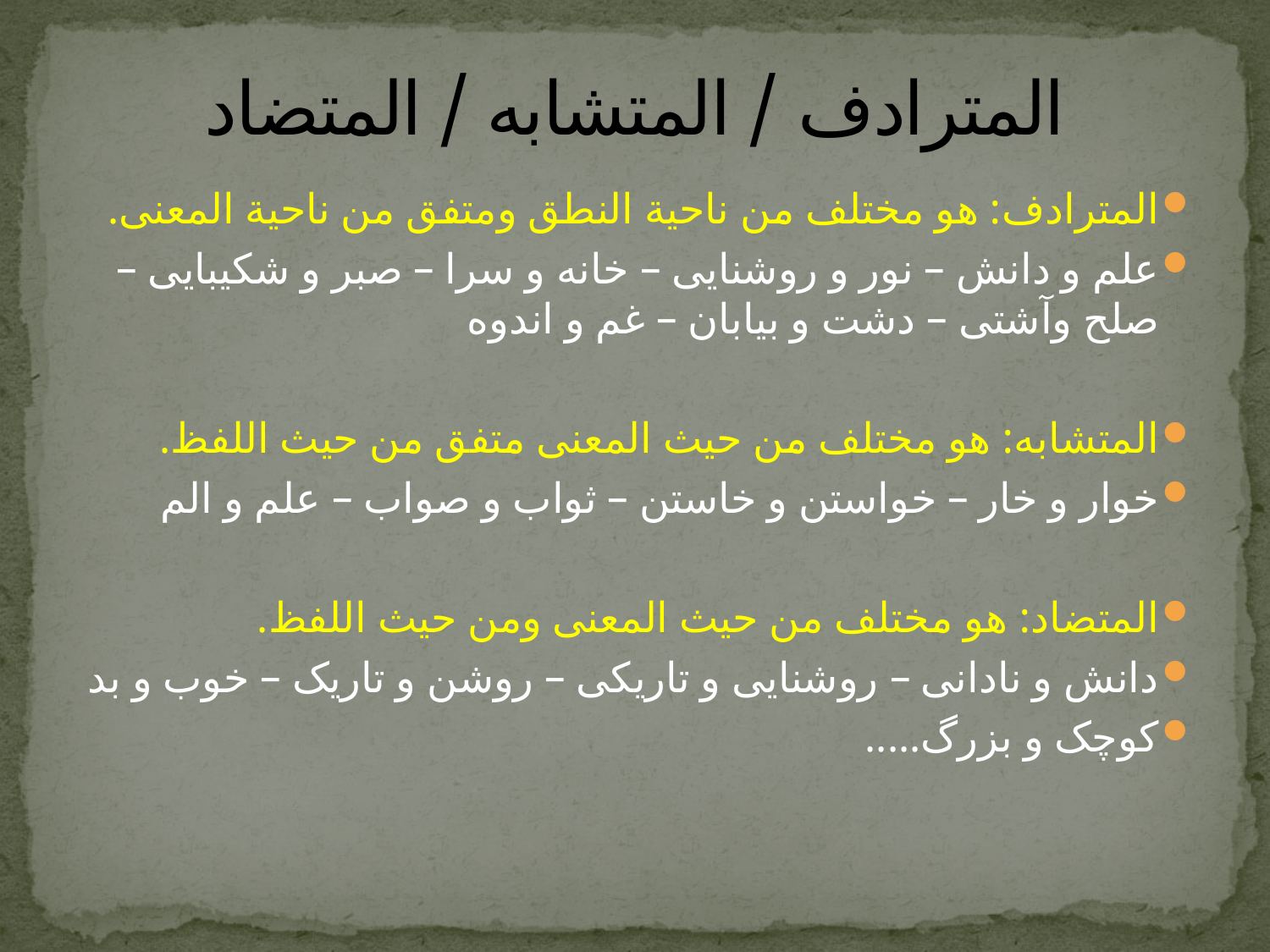

# المترادف / المتشابه / المتضاد
المترادف: هو مختلف من ناحية النطق ومتفق من ناحية المعنى.
علم و دانش – نور و روشنايی – خانه و سرا – صبر و شكيبايی – صلح وآشتی – دشت و بيابان – غم و اندوه

المتشابه: هو مختلف من حیث المعنی متفق من حیث اللفظ.
خوار و خار – خواستن و خاستن – ثواب و صواب – علم و الم

المتضاد: هو مختلف من حیث المعنی ومن حیث اللفظ.
دانش و نادانی – روشنایی و تاریکی – روشن و تاریک – خوب و بد
کوچک و بزرگ.....